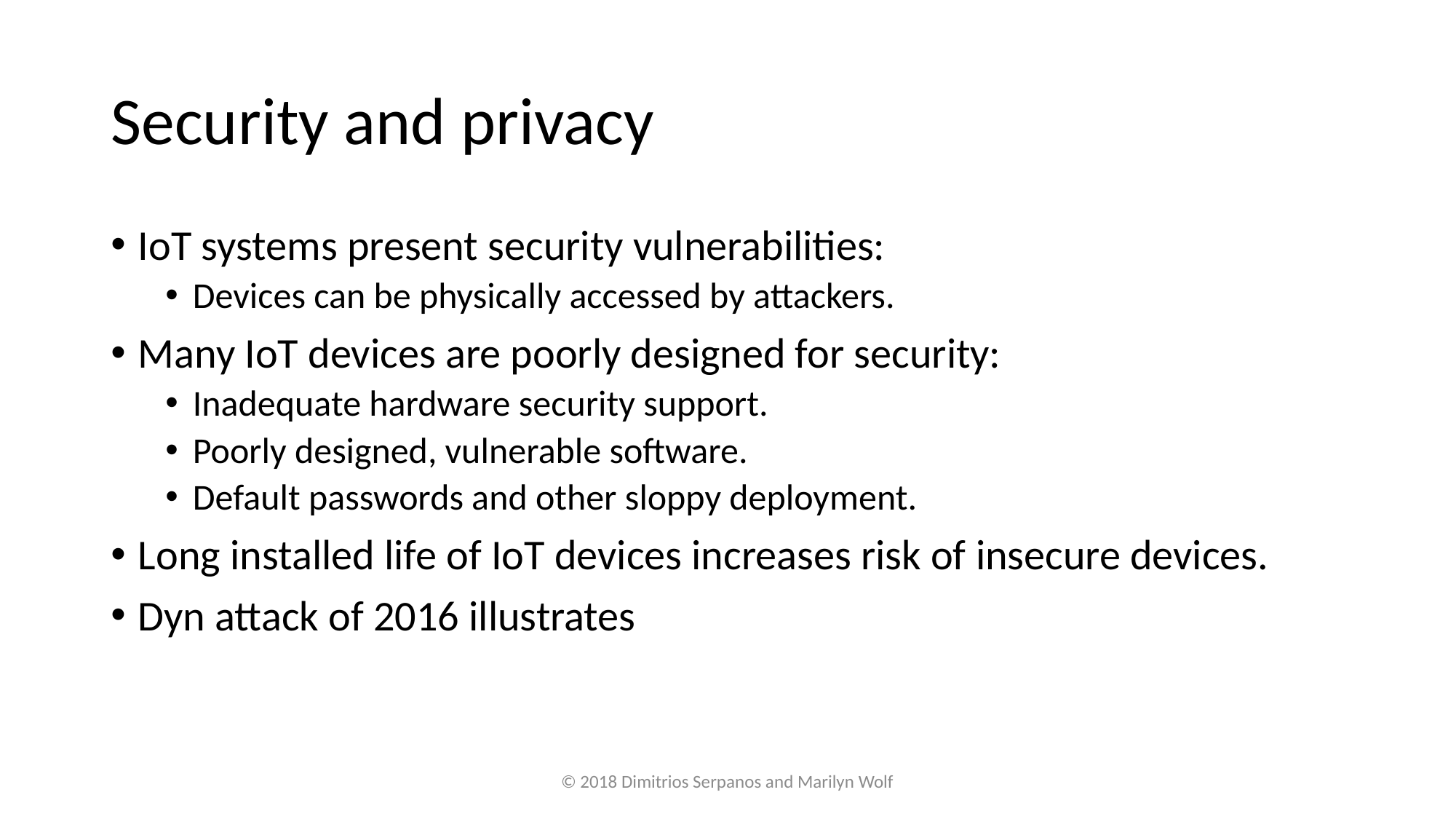

# Security and privacy
IoT systems present security vulnerabilities:
Devices can be physically accessed by attackers.
Many IoT devices are poorly designed for security:
Inadequate hardware security support.
Poorly designed, vulnerable software.
Default passwords and other sloppy deployment.
Long installed life of IoT devices increases risk of insecure devices.
Dyn attack of 2016 illustrates
© 2018 Dimitrios Serpanos and Marilyn Wolf